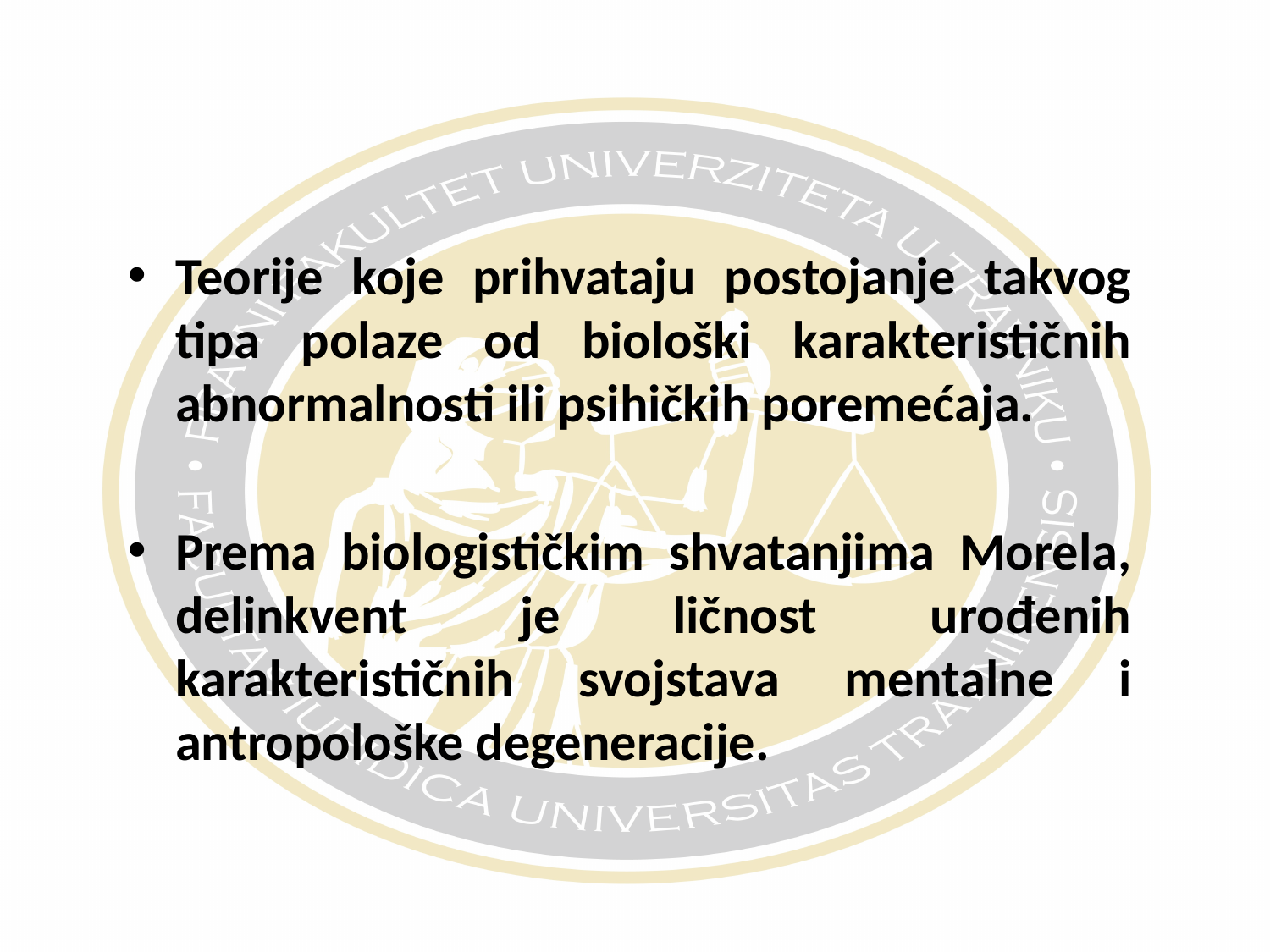

#
Teorije koje prihvataju postojanje takvog tipa polaze od biološki karakterističnih abnormalnosti ili psihičkih poremećaja.

Prema biologističkim shvatanjima Morela, delinkvent je ličnost urođenih karakterističnih svojstava mentalne i antropološke degeneracije.